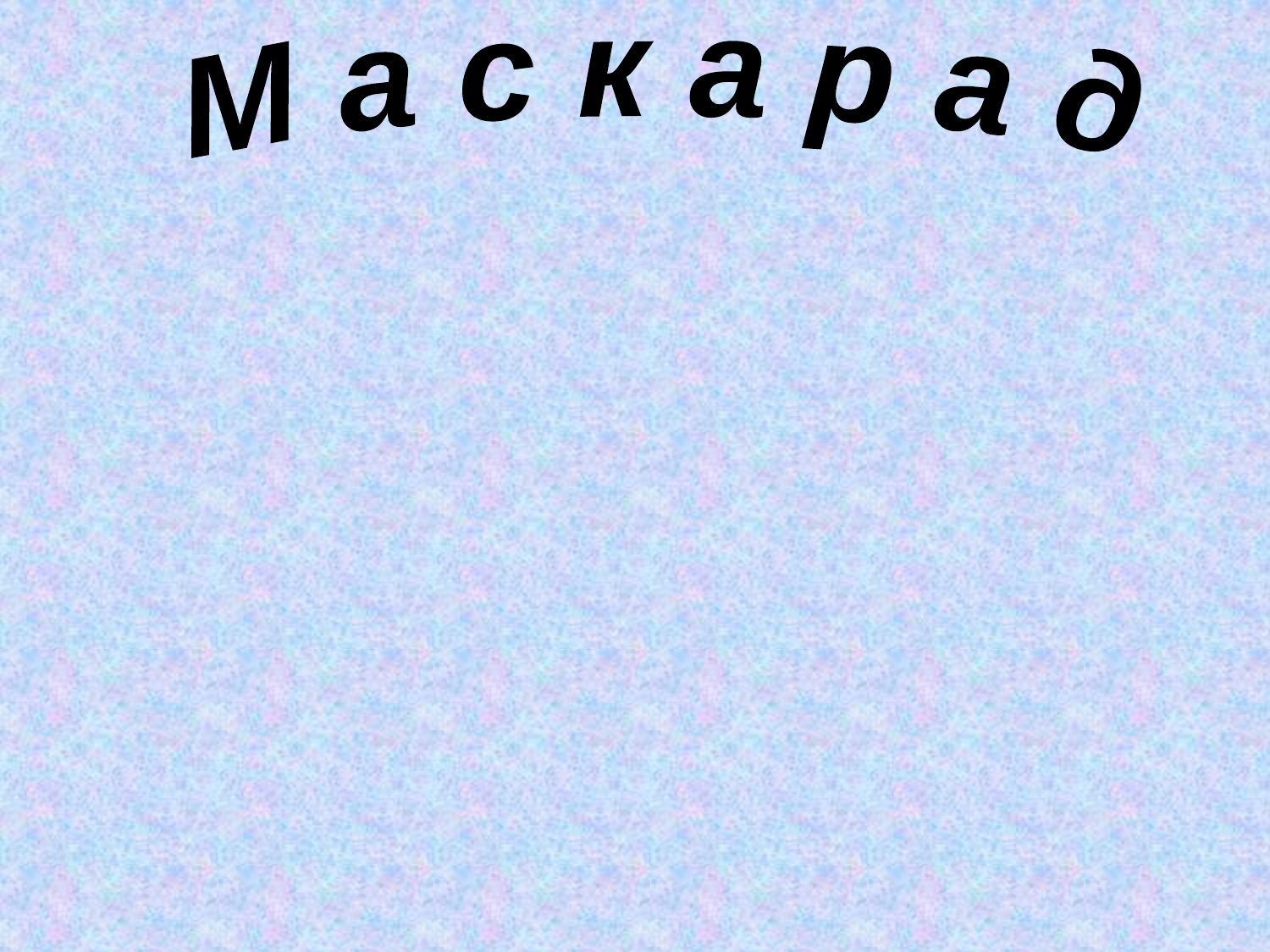

М а с к а р а д